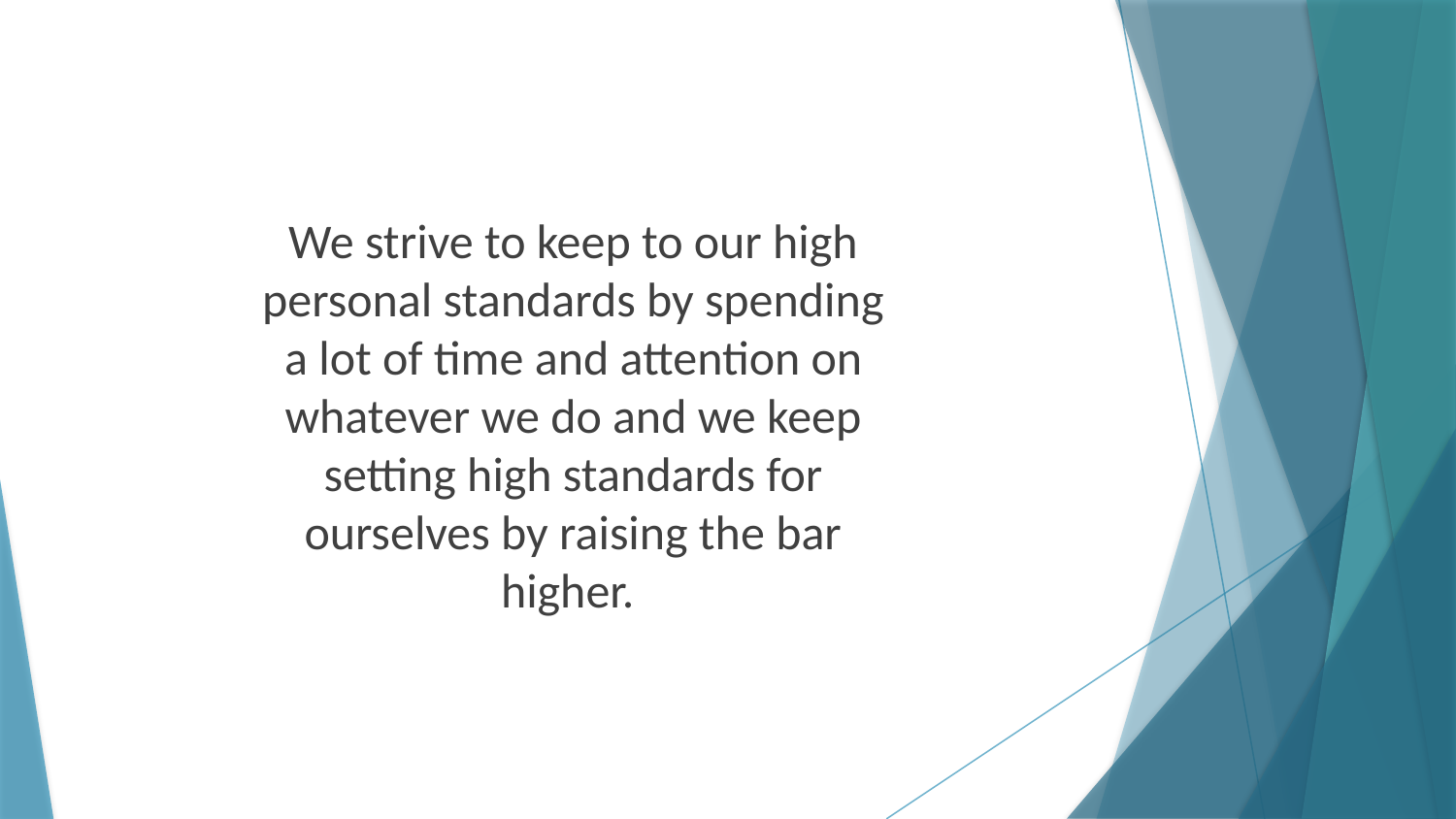

We strive to keep to our high personal standards by spending a lot of time and attention on whatever we do and we keep setting high standards for ourselves by raising the bar higher.